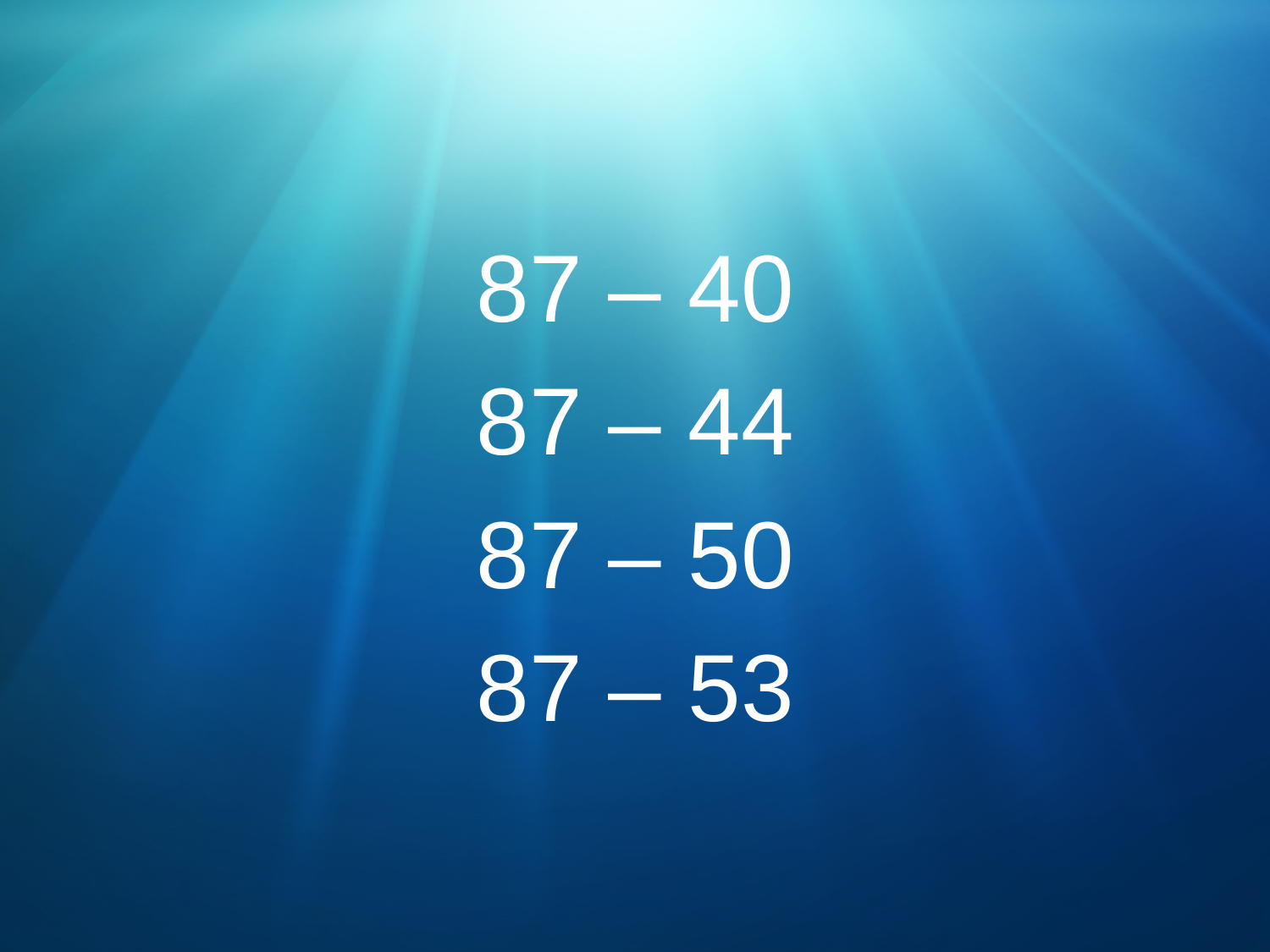

87 – 40
87 – 44
87 – 50
87 – 53